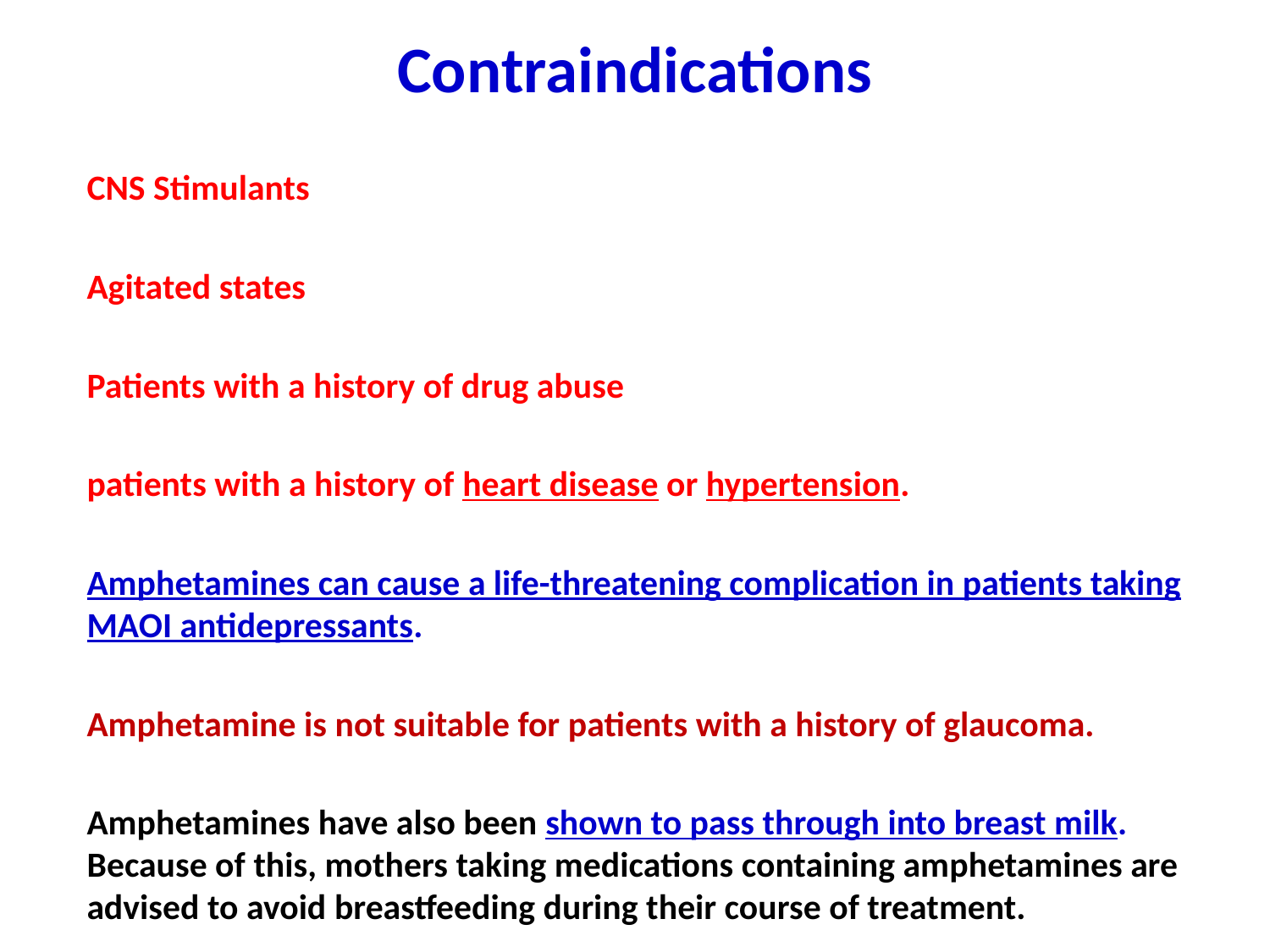

# Contraindications
CNS Stimulants

Agitated states

Patients with a history of drug abuse

patients with a history of heart disease or hypertension.

Amphetamines can cause a life-threatening complication in patients taking MAOI antidepressants.

Amphetamine is not suitable for patients with a history of glaucoma.

Amphetamines have also been shown to pass through into breast milk. Because of this, mothers taking medications containing amphetamines are advised to avoid breastfeeding during their course of treatment.